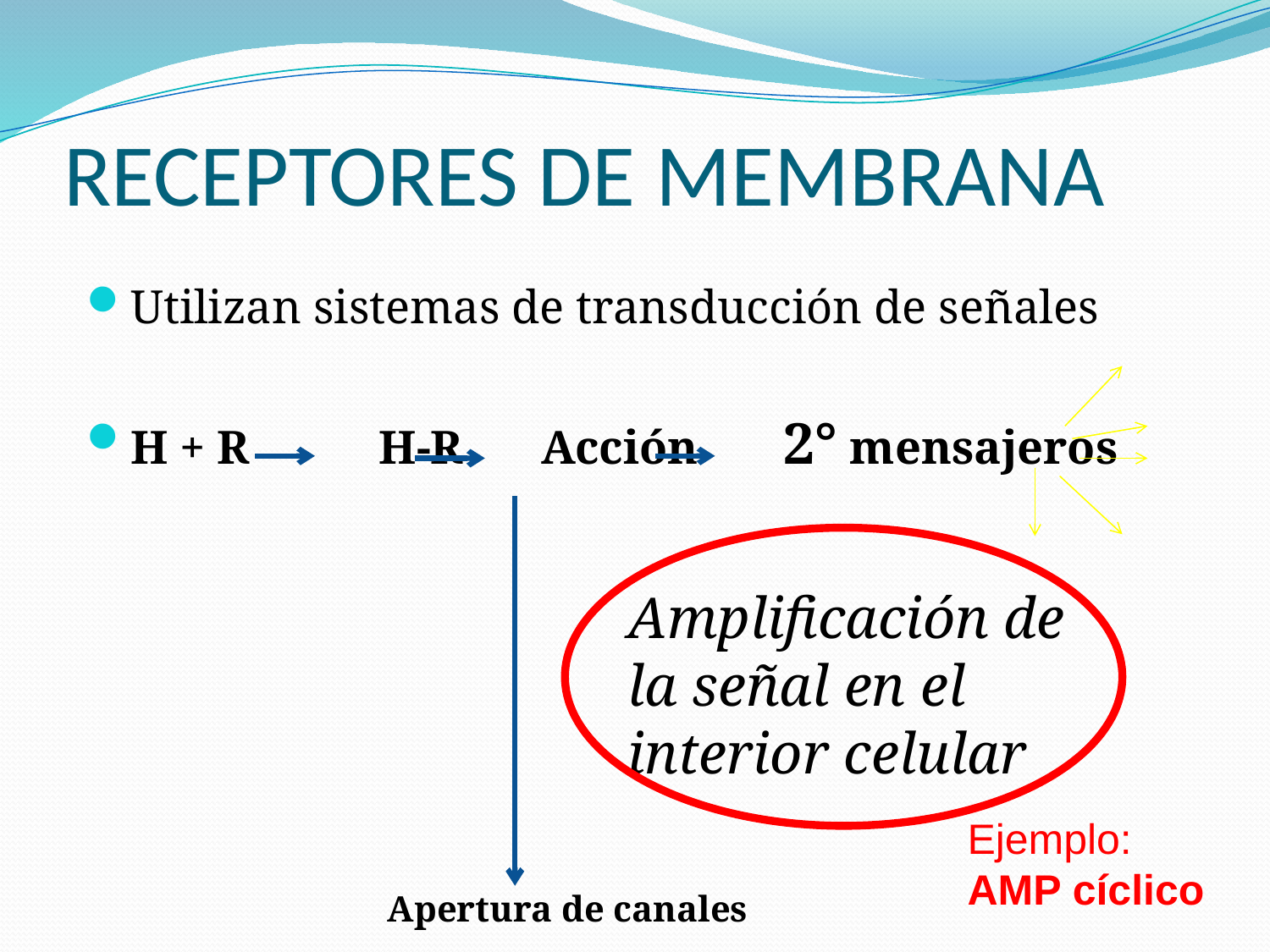

# RECEPTORES DE MEMBRANA
Utilizan sistemas de transducción de señales

H + R 	H-R	   Acción	  2° mensajeros

Amplificación de la señal en el interior celular
Ejemplo:
AMP cíclico
Apertura de canales